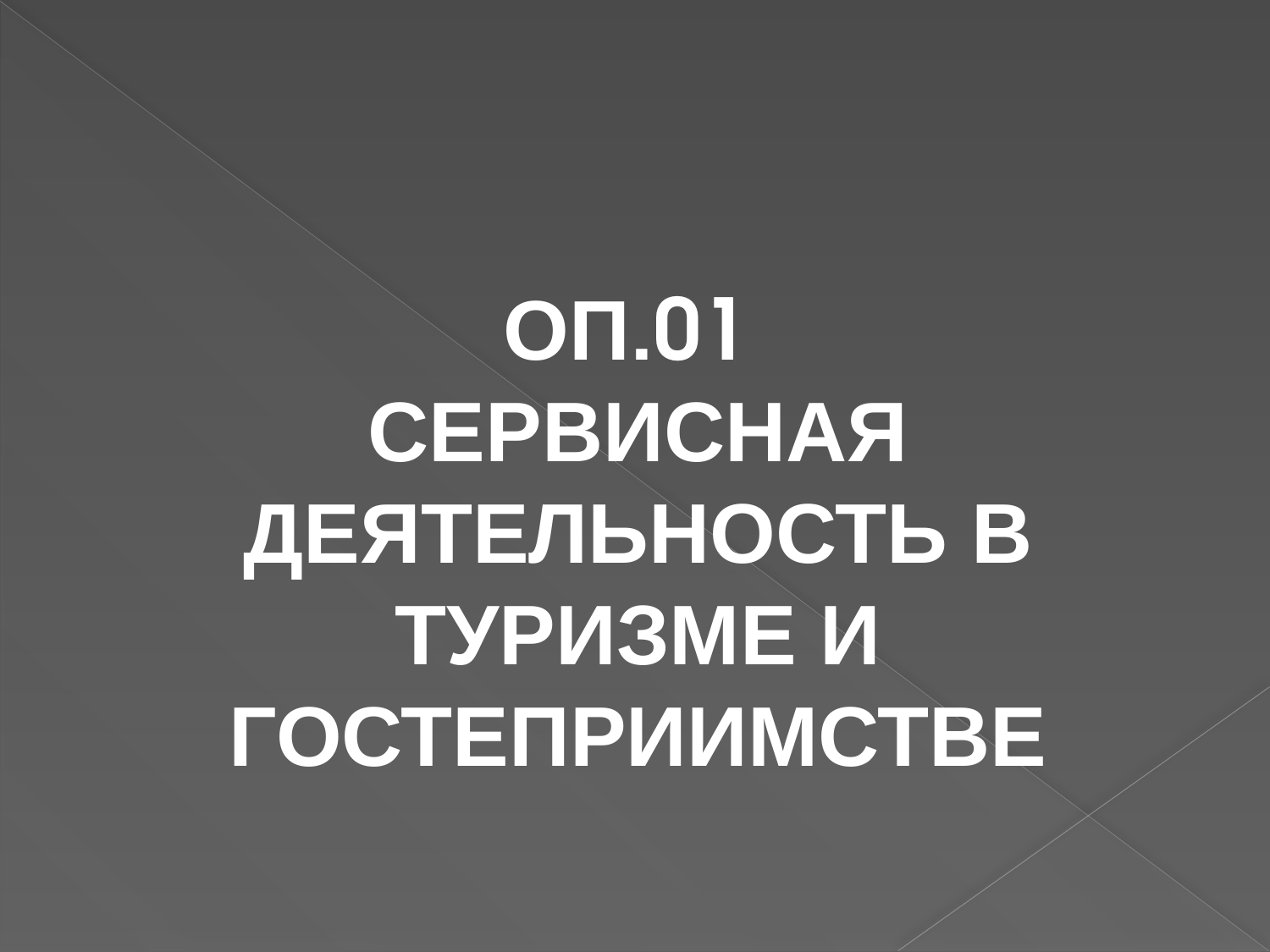

ОП.01
СЕРВИСНАЯ ДЕЯТЕЛЬНОСТЬ В ТУРИЗМЕ И ГОСТЕПРИИМСТВЕ